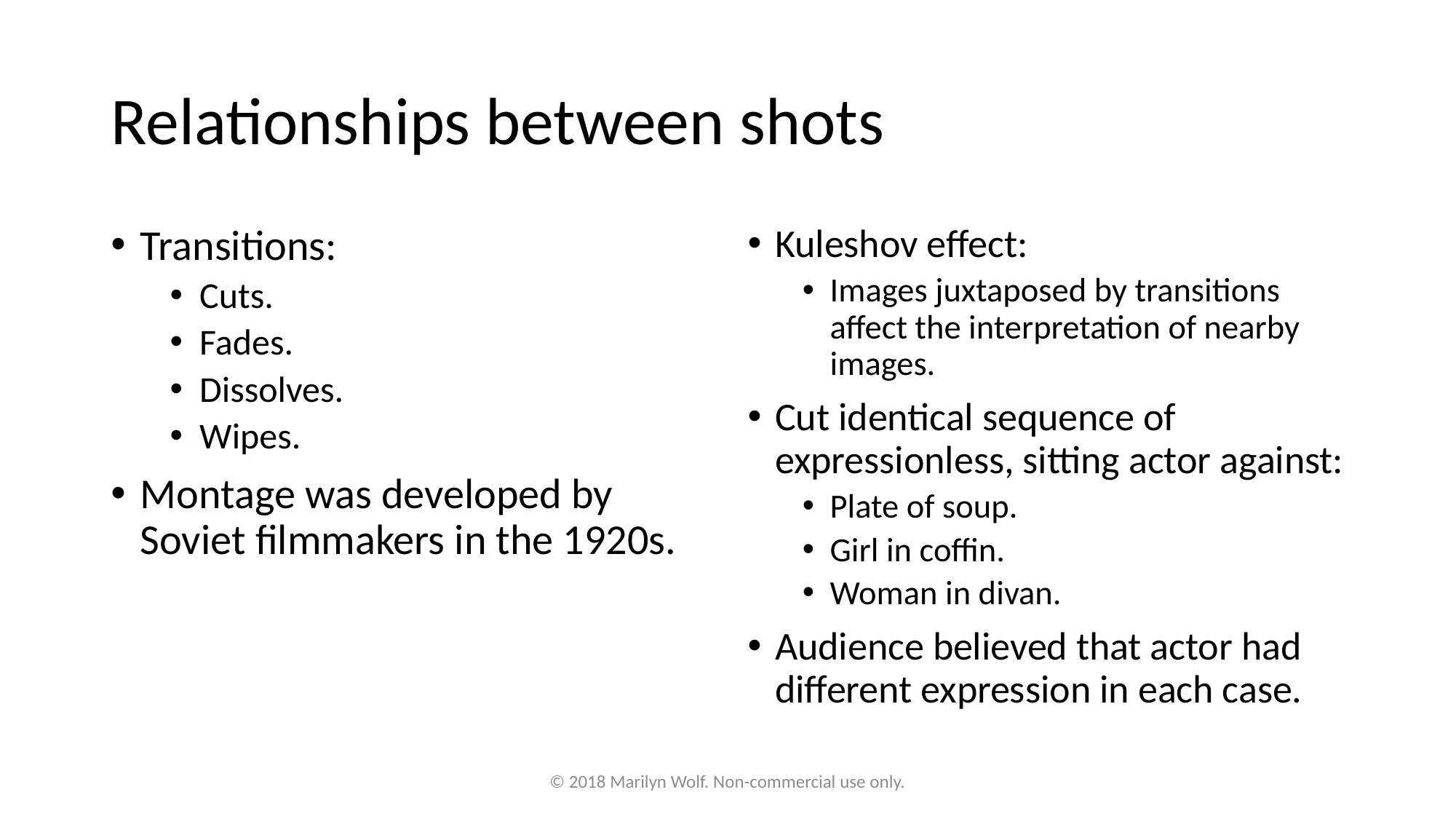

# Relationships between shots
Transitions:
Cuts.
Fades.
Dissolves.
Wipes.
Montage was developed by Soviet filmmakers in the 1920s.
Kuleshov effect:
Images juxtaposed by transitions affect the interpretation of nearby images.
Cut identical sequence of expressionless, sitting actor against:
Plate of soup.
Girl in coffin.
Woman in divan.
Audience believed that actor had different expression in each case.

© 2018 Marilyn Wolf. Non-commercial use only.